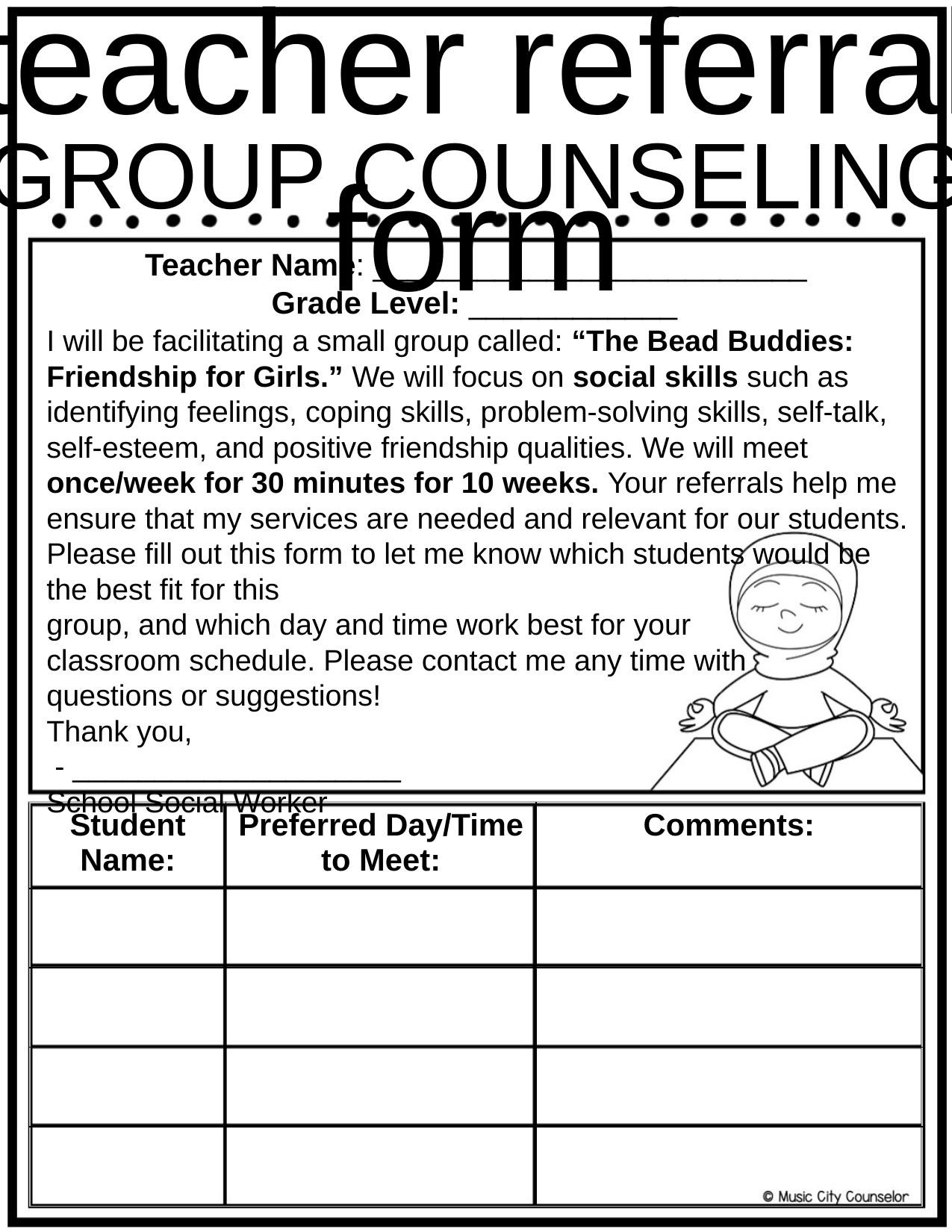

teacher referral form
GROUP COUNSELING
Teacher Name: _________________________
Grade Level: ____________
I will be facilitating a small group called: “The Bead Buddies: Friendship for Girls.” We will focus on social skills such as identifying feelings, coping skills, problem-solving skills, self-talk, self-esteem, and positive friendship qualities. We will meet once/week for 30 minutes for 10 weeks. Your referrals help me ensure that my services are needed and relevant for our students. Please fill out this form to let me know which students would be the best fit for this
group, and which day and time work best for your
classroom schedule. Please contact me any time with
questions or suggestions!
Thank you,
 - ____________________
School Social Worker

| Student Name: | Preferred Day/Time to Meet: | Comments: |
| --- | --- | --- |
|  |  |  |
|  |  |  |
|  |  |  |
|  |  |  |